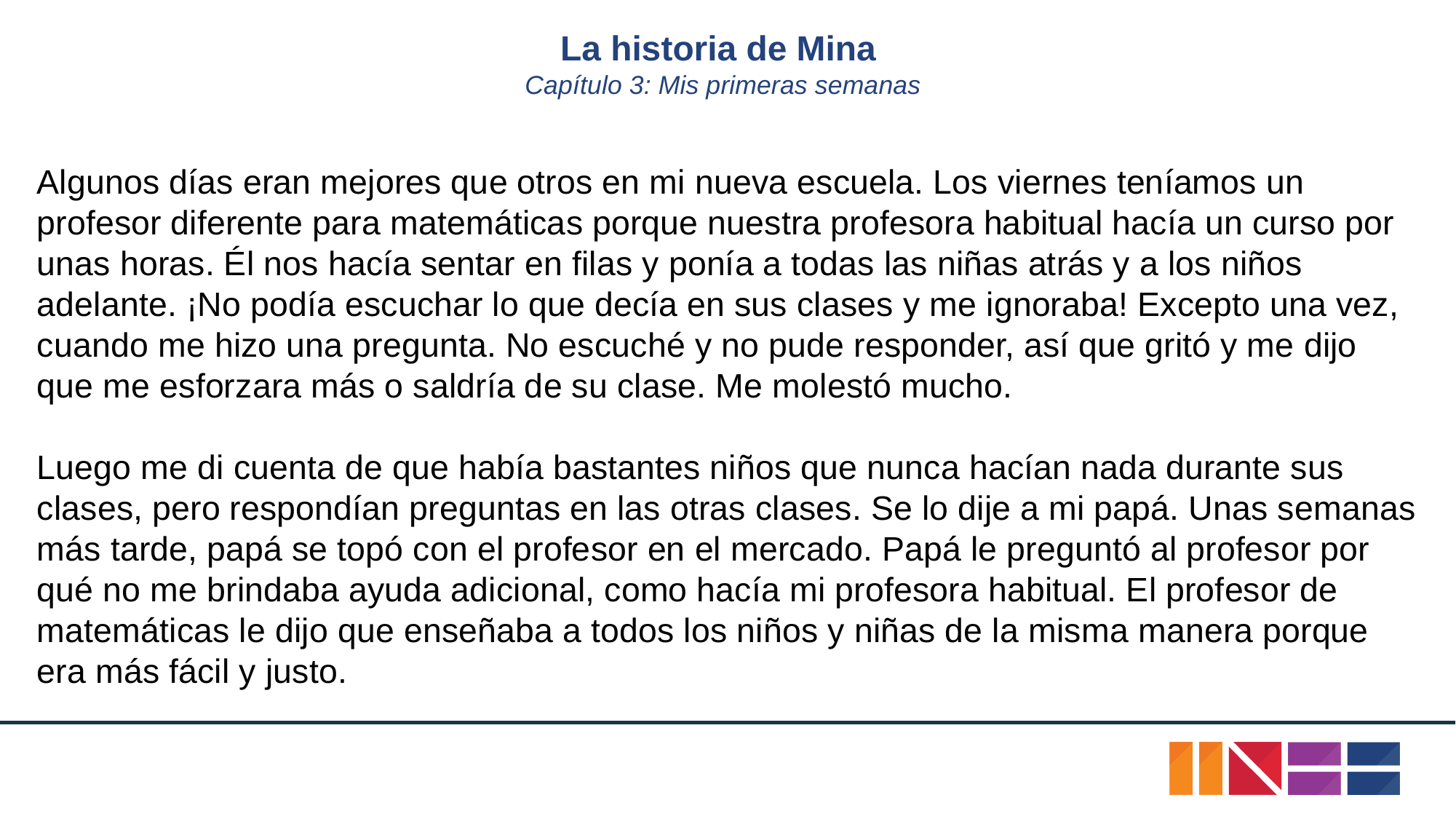

# La historia de Mina
Capítulo 3: Mis primeras semanas
Algunos días eran mejores que otros en mi nueva escuela. Los viernes teníamos un profesor diferente para matemáticas porque nuestra profesora habitual hacía un curso por unas horas. Él nos hacía sentar en filas y ponía a todas las niñas atrás y a los niños adelante. ¡No podía escuchar lo que decía en sus clases y me ignoraba! Excepto una vez, cuando me hizo una pregunta. No escuché y no pude responder, así que gritó y me dijo que me esforzara más o saldría de su clase. Me molestó mucho.

Luego me di cuenta de que había bastantes niños que nunca hacían nada durante sus clases, pero respondían preguntas en las otras clases. Se lo dije a mi papá. Unas semanas más tarde, papá se topó con el profesor en el mercado. Papá le preguntó al profesor por qué no me brindaba ayuda adicional, como hacía mi profesora habitual. El profesor de matemáticas le dijo que enseñaba a todos los niños y niñas de la misma manera porque era más fácil y justo.